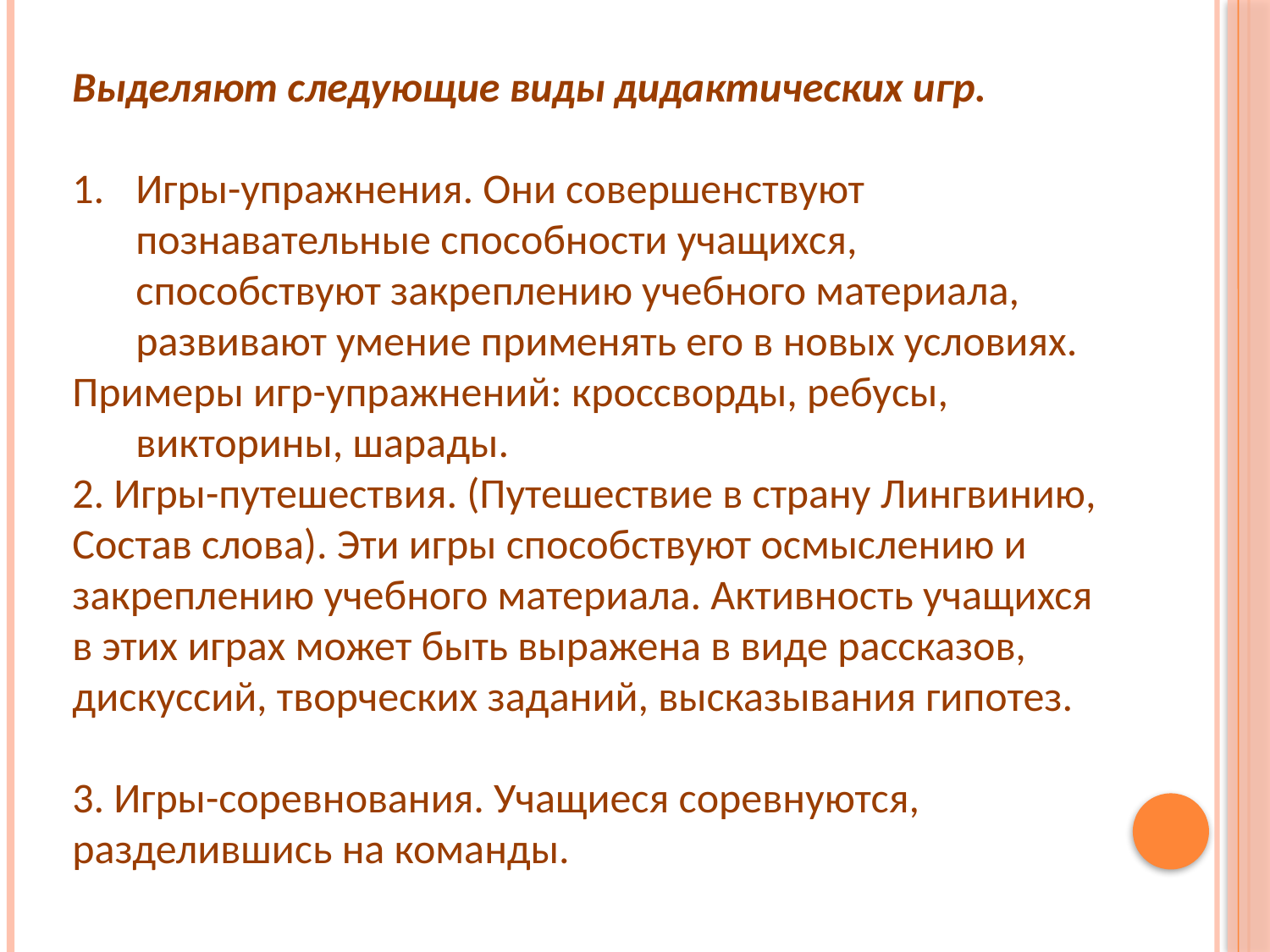

Выделяют следующие виды дидактических игр.

Игры-упражнения. Они совершенствуют познавательные способности учащихся, способствуют закреплению учебного материала, развивают умение применять его в новых условиях.
Примеры игр-упражнений: кроссворды, ребусы, викторины, шарады.
2. Игры-путешествия. (Путешествие в страну Лингвинию, Состав слова). Эти игры способствуют осмыслению и закреплению учебного материала. Активность учащихся в этих играх может быть выражена в виде рассказов, дискуссий, творческих заданий, высказывания гипотез.

3. Игры-соревнования. Учащиеся соревнуются, разделившись на команды.